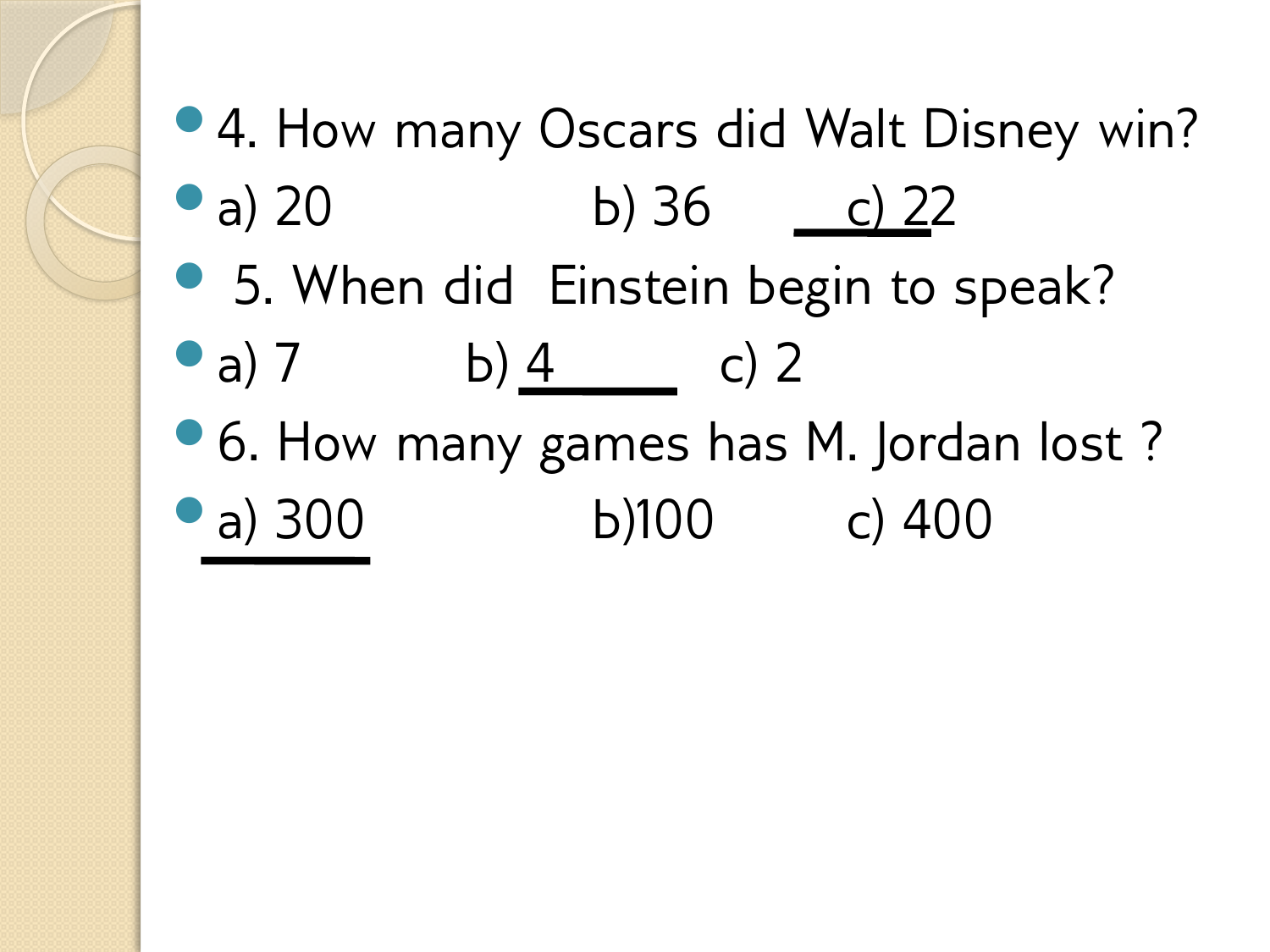

4. How many Oscars did Walt Disney win?
a) 20 		b) 36 	c) 22
 5. When did  Einstein begin to speak?
a) 7 		b) 4 		c) 2
6. How many games has M. Jordan lost ?
a) 300 		b)100 	c) 400